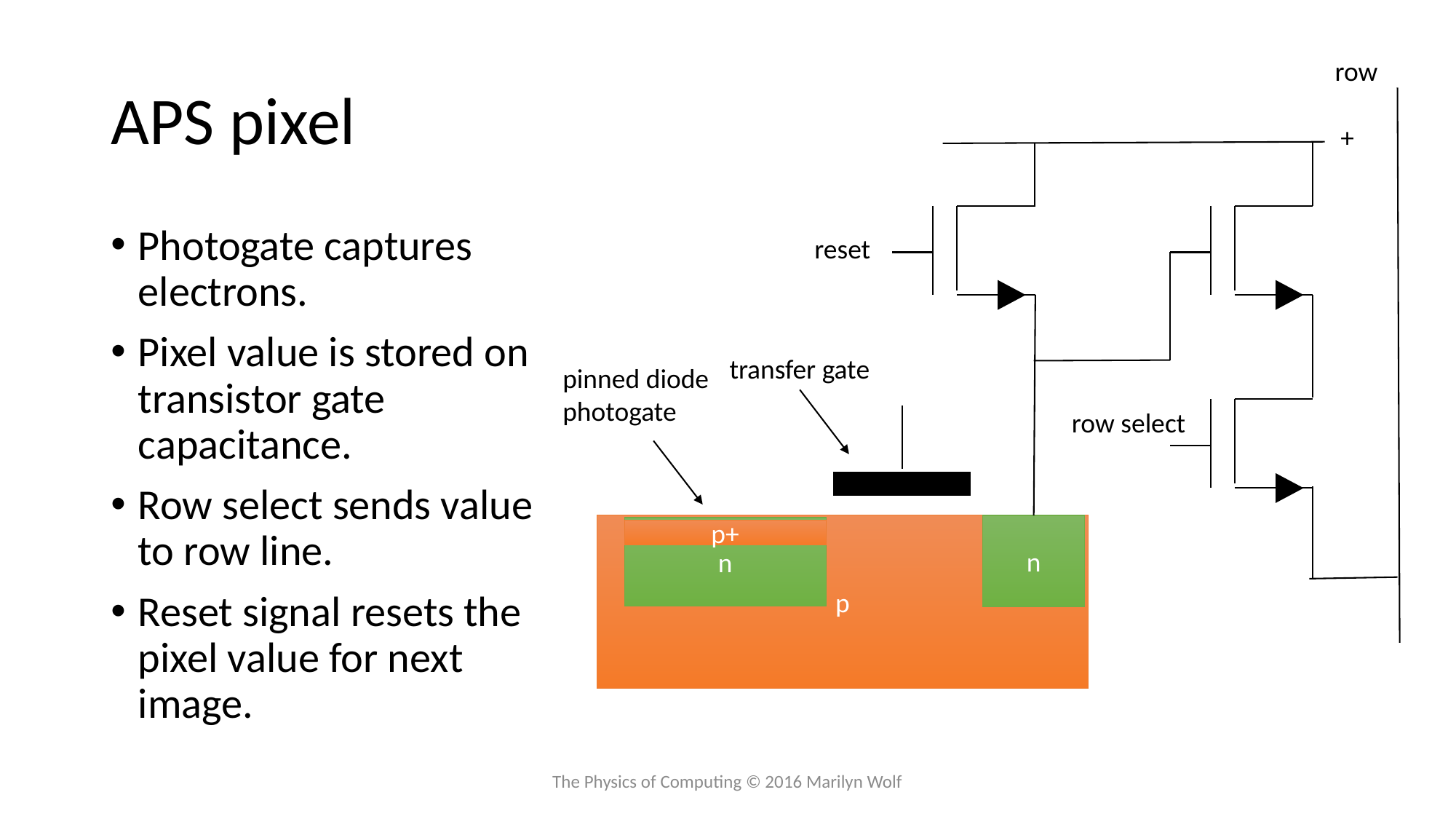

# APS pixel
row
+

Photogate captures electrons.
Pixel value is stored on transistor gate capacitance.
Row select sends value to row line.
Reset signal resets the pixel value for next image.
reset
transfer gate
pinned diode
photogate

row select

n
p
n
p+
The Physics of Computing © 2016 Marilyn Wolf